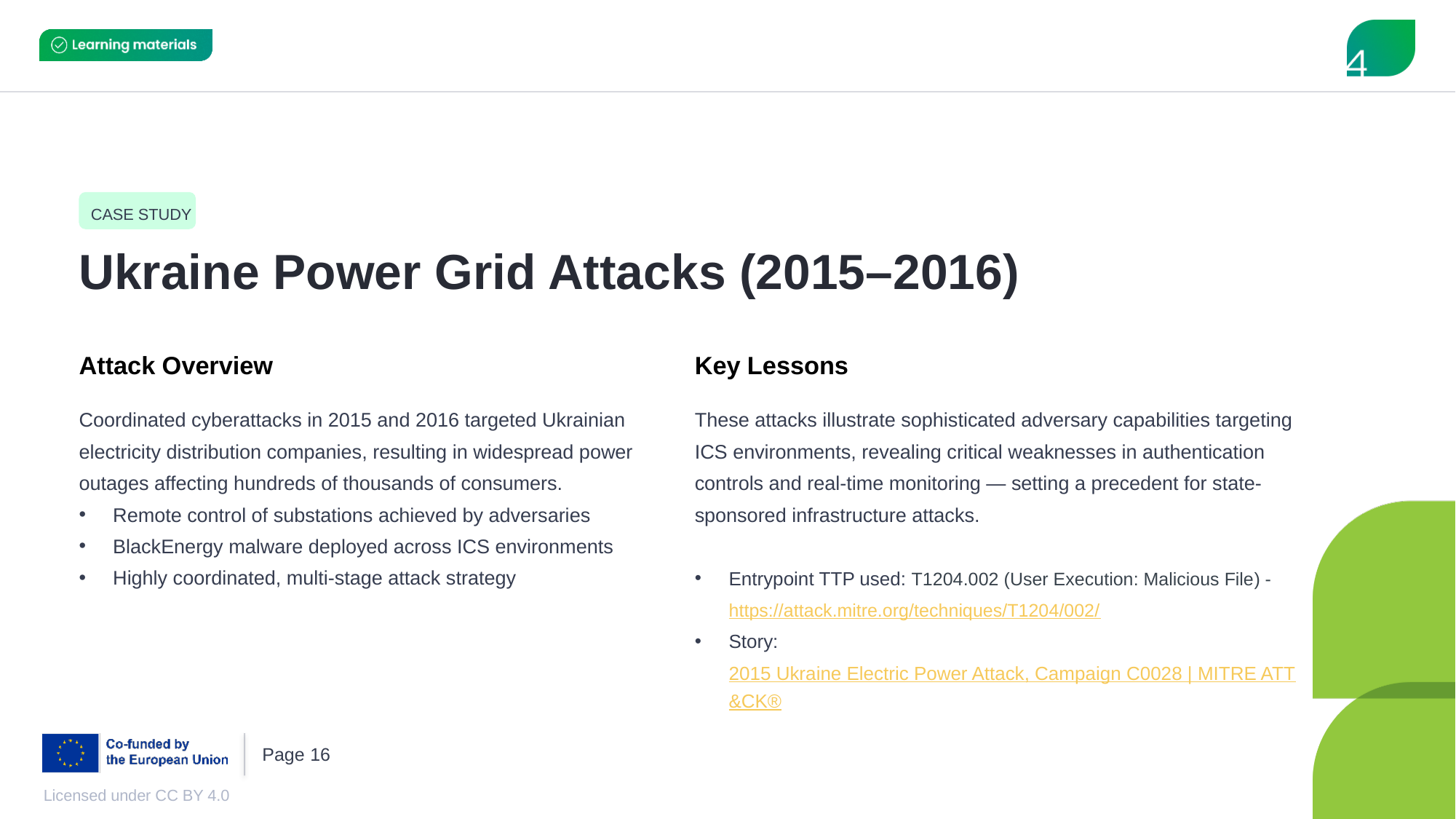

CASE STUDY
Ukraine Power Grid Attacks (2015–2016)
Attack Overview
Key Lessons
Coordinated cyberattacks in 2015 and 2016 targeted Ukrainian electricity distribution companies, resulting in widespread power outages affecting hundreds of thousands of consumers.
Remote control of substations achieved by adversaries
BlackEnergy malware deployed across ICS environments
Highly coordinated, multi-stage attack strategy

These attacks illustrate sophisticated adversary capabilities targeting ICS environments, revealing critical weaknesses in authentication controls and real-time monitoring — setting a precedent for state-sponsored infrastructure attacks.

Entrypoint TTP used: T1204.002 (User Execution: Malicious File) - https://attack.mitre.org/techniques/T1204/002/
Story: 2015 Ukraine Electric Power Attack, Campaign C0028 | MITRE ATT&CK®